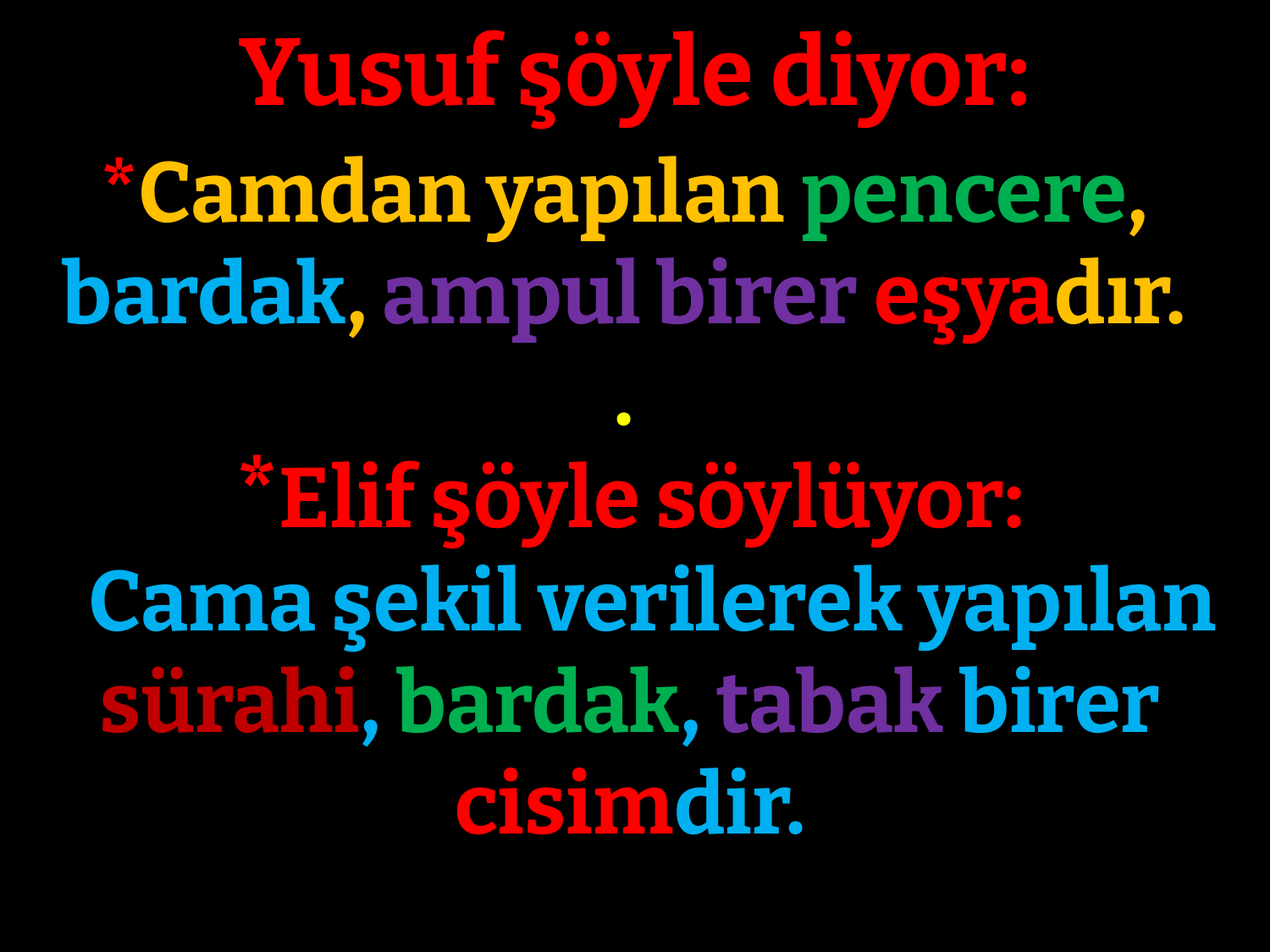

Yusuf şöyle diyor:
*Camdan yapılan pencere, bardak, ampul birer eşyadır.
.
#
*Elif şöyle söylüyor:
   Cama şekil verilerek yapılan sürahi, bardak, tabak birer cisimdir.